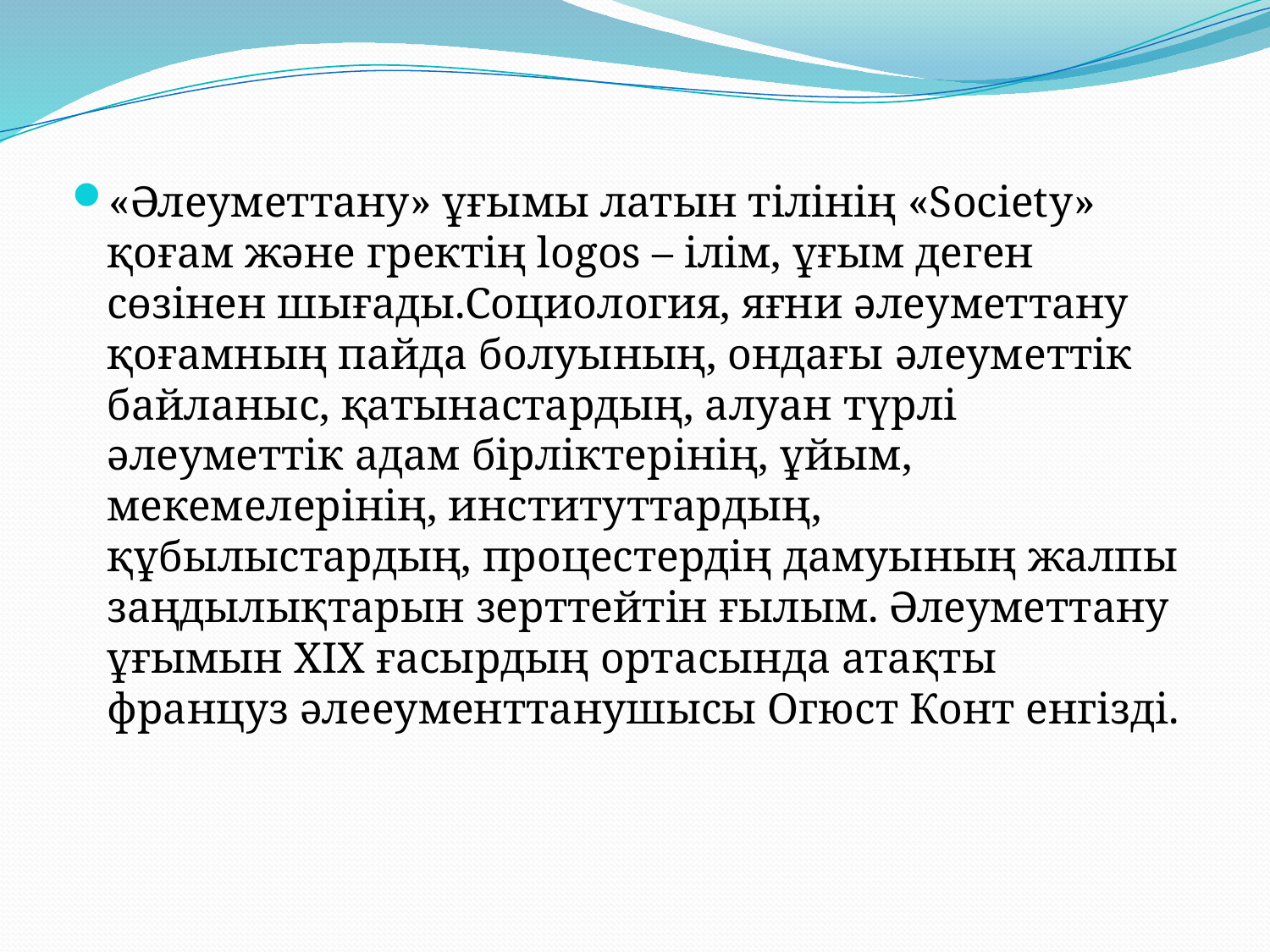

«Әлеуметтану» ұғымы латын тілінің «Society» қоғам және гректің logos – ілім, ұғым деген сөзінен шығады.Социология, яғни әлеуметтану қоғамның пайда болуының, ондағы әлеуметтік байланыс, қатынастардың, алуан түрлі әлеуметтік адам бірліктерінің, ұйым, мекемелерінің, институттардың, құбылыстардың, процестердің дамуының жалпы заңдылықтарын зерттейтін ғылым. Әлеуметтану ұғымын XIX ғасырдың ортасында атақты француз әлееументтанушысы Огюст Конт енгізді.